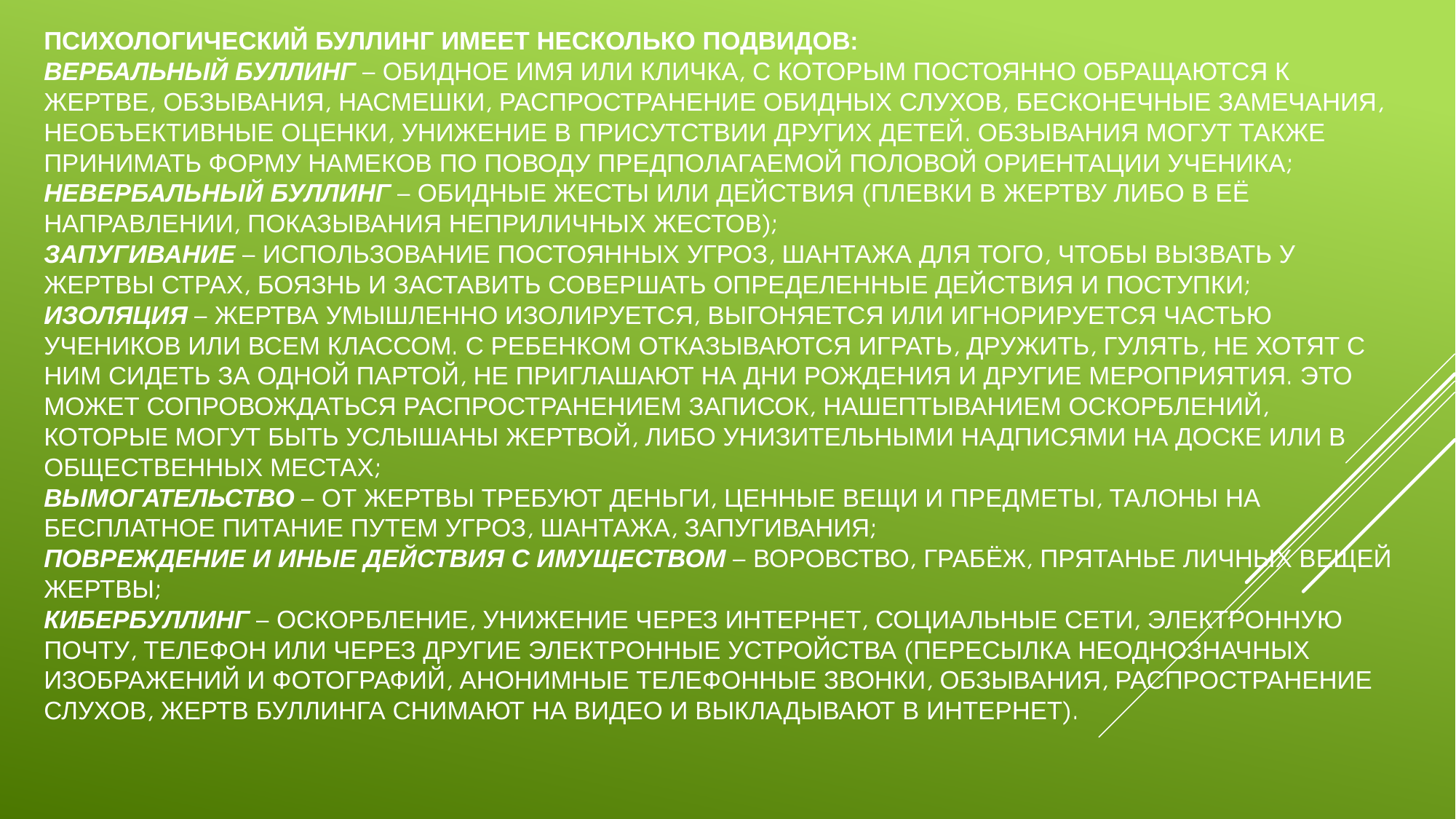

# Психологический буллинг имеет несколько подвидов: вербальный буллинг – обидное имя или кличка, с которым постоянно обращаются к жертве, обзывания, насмешки, распространение обидных слухов, бесконечные замечания, необъективные оценки, унижение в присутствии других детей. Обзывания могут также принимать форму намеков по поводу предполагаемой половой ориентации ученика; невербальный буллинг – обидные жесты или действия (плевки в жертву либо в её направлении, показывания неприличных жестов); запугивание – использование постоянных угроз, шантажа для того, чтобы вызвать у жертвы страх, боязнь и заставить совершать определенные действия и поступки; изоляция – жертва умышленно изолируется, выгоняется или игнорируется частью учеников или всем классом. С ребенком отказываются играть, дружить, гулять, не хотят с ним сидеть за одной партой, не приглашают на дни рождения и другие мероприятия. Это может сопровождаться распространением записок, нашептыванием оскорблений, которые могут быть услышаны жертвой, либо унизительными надписями на доске или в общественных местах; вымогательство – от жертвы требуют деньги, ценные вещи и предметы, талоны на бесплатное питание путем угроз, шантажа, запугивания; повреждение и иные действия с имуществом – воровство, грабёж, прятанье личных вещей жертвы; кибербуллинг – оскорбление, унижение через интернет, социальные сети, электронную почту, телефон или через другие электронные устройства (пересылка неоднозначных изображений и фотографий, анонимные телефонные звонки, обзывания, распространение слухов, жертв буллинга снимают на видео и выкладывают в интернет).